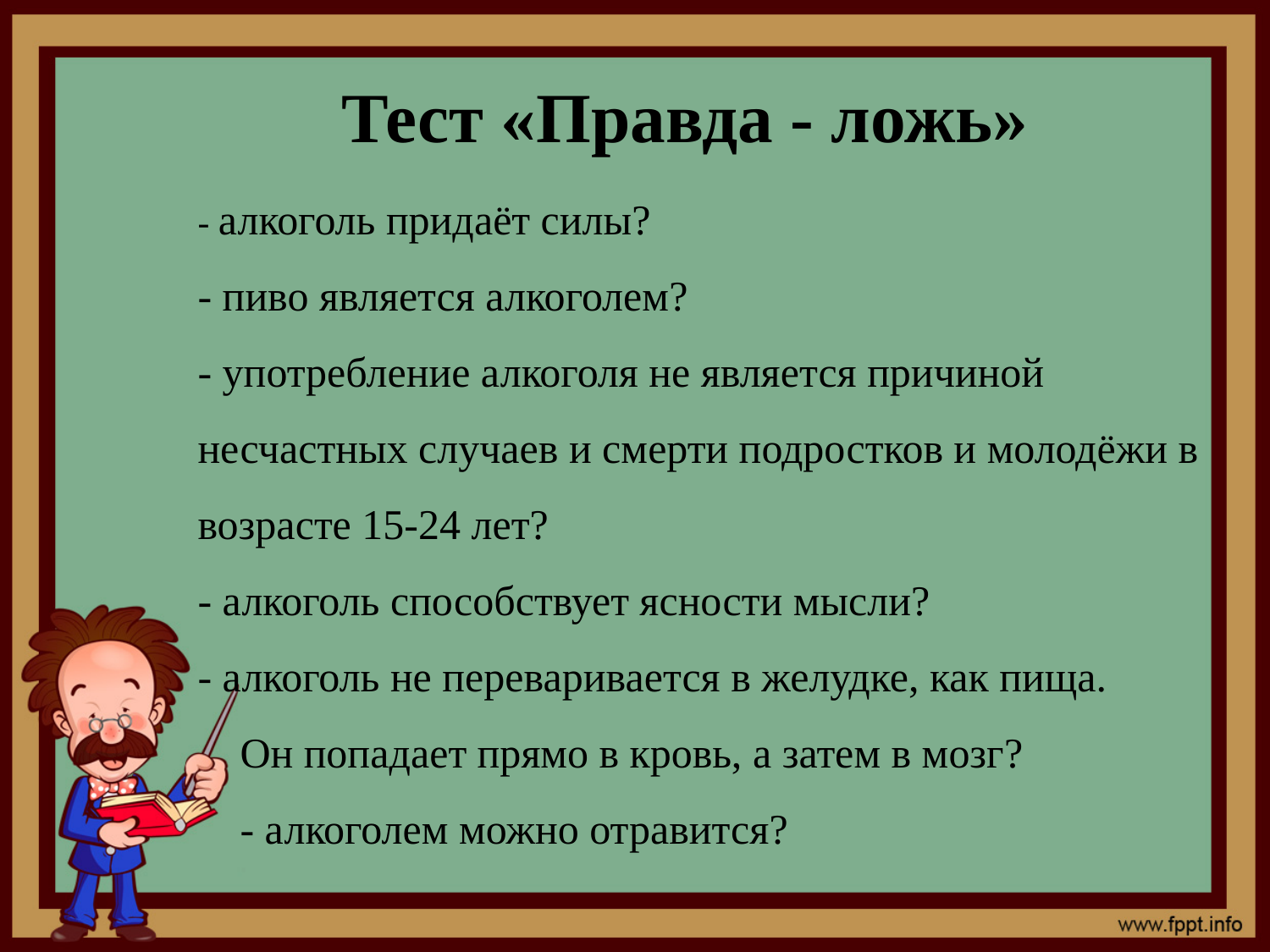

Тест «Правда - ложь»
# - алкоголь придаёт силы? - пиво является алкоголем? - употребление алкоголя не является причиной несчастных случаев и смерти подростков и молодёжи в возрасте 15-24 лет? - алкоголь способствует ясности мысли? - алкоголь не переваривается в желудке, как пища. Он попадает прямо в кровь, а затем в мозг? - алкоголем можно отравится?